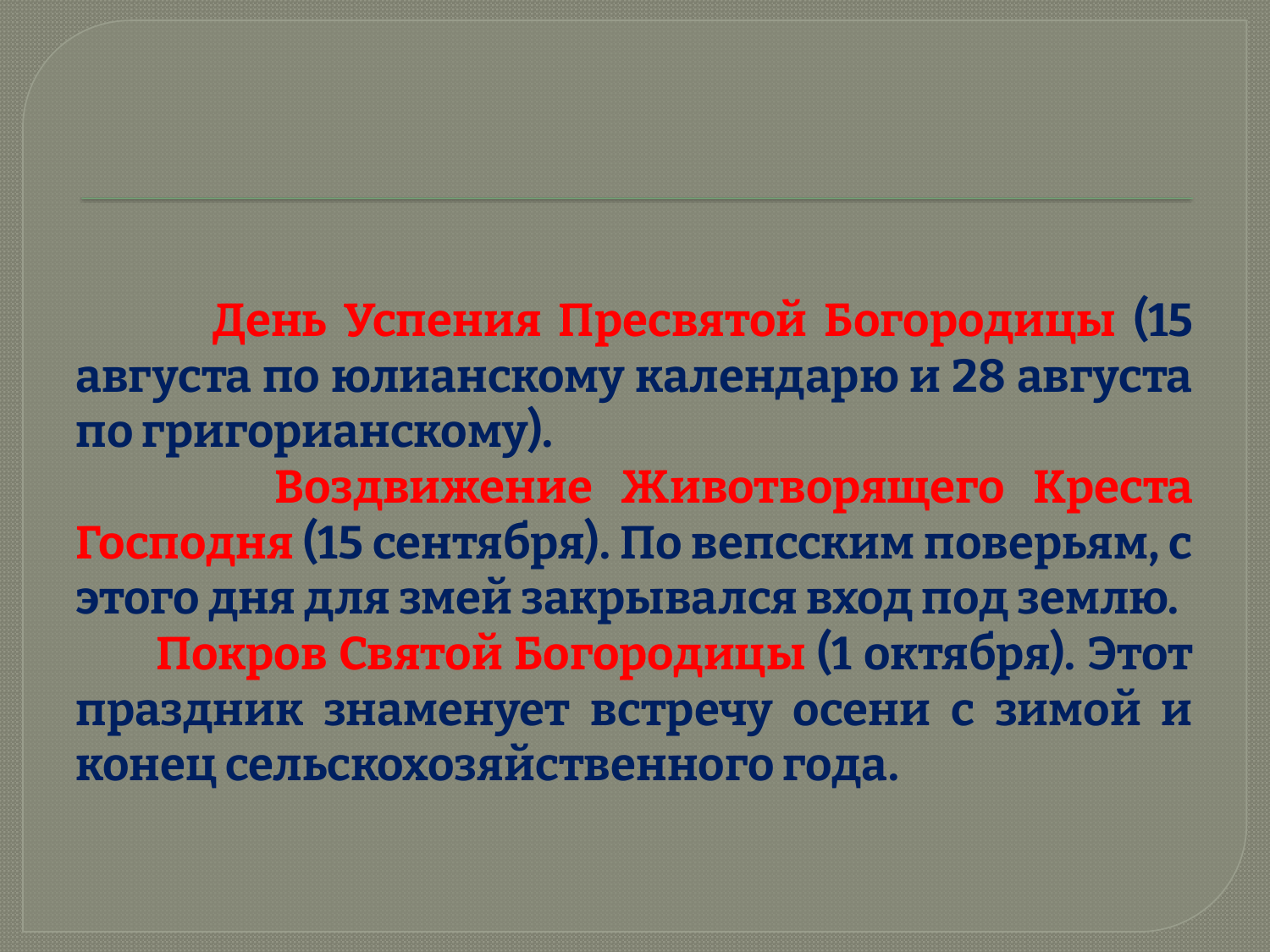

#

        День Успения Пресвятой Богородицы (15 августа по юлианскому календарю и 28 августа по григорианскому).
       Воздвижение Животворящего Креста Господня (15 сентября). По вепсским поверьям, с этого дня для змей закрывался вход под землю.
       Покров Святой Богородицы (1 октября). Этот праздник знаменует встречу осени с зимой и конец сельскохозяйственного года.